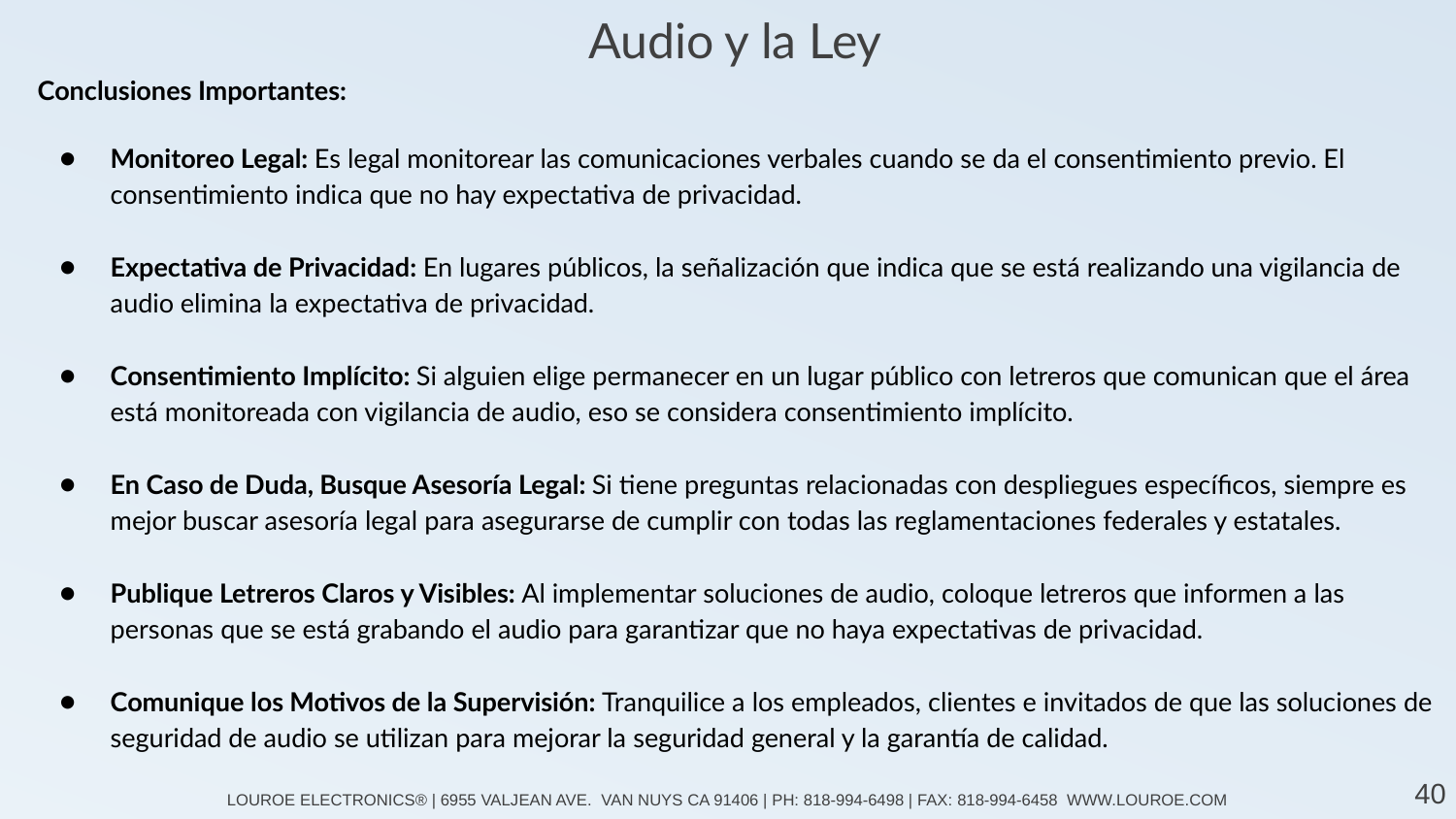

Audio y la Ley
Conclusiones Importantes:

Monitoreo Legal: Es legal monitorear las comunicaciones verbales cuando se da el consentimiento previo. El consentimiento indica que no hay expectativa de privacidad.

Expectativa de Privacidad: En lugares públicos, la señalización que indica que se está realizando una vigilancia de audio elimina la expectativa de privacidad.

Consentimiento Implícito: Si alguien elige permanecer en un lugar público con letreros que comunican que el área está monitoreada con vigilancia de audio, eso se considera consentimiento implícito.

En Caso de Duda, Busque Asesoría Legal: Si tiene preguntas relacionadas con despliegues específicos, siempre es mejor buscar asesoría legal para asegurarse de cumplir con todas las reglamentaciones federales y estatales.

Publique Letreros Claros y Visibles: Al implementar soluciones de audio, coloque letreros que informen a las personas que se está grabando el audio para garantizar que no haya expectativas de privacidad.

Comunique los Motivos de la Supervisión: Tranquilice a los empleados, clientes e invitados de que las soluciones de seguridad de audio se utilizan para mejorar la seguridad general y la garantía de calidad.

40
LOUROE ELECTRONICS® | 6955 VALJEAN AVE.  VAN NUYS CA 91406 | PH: 818-994-6498 | FAX: 818-994-6458  WWW.LOUROE.COM